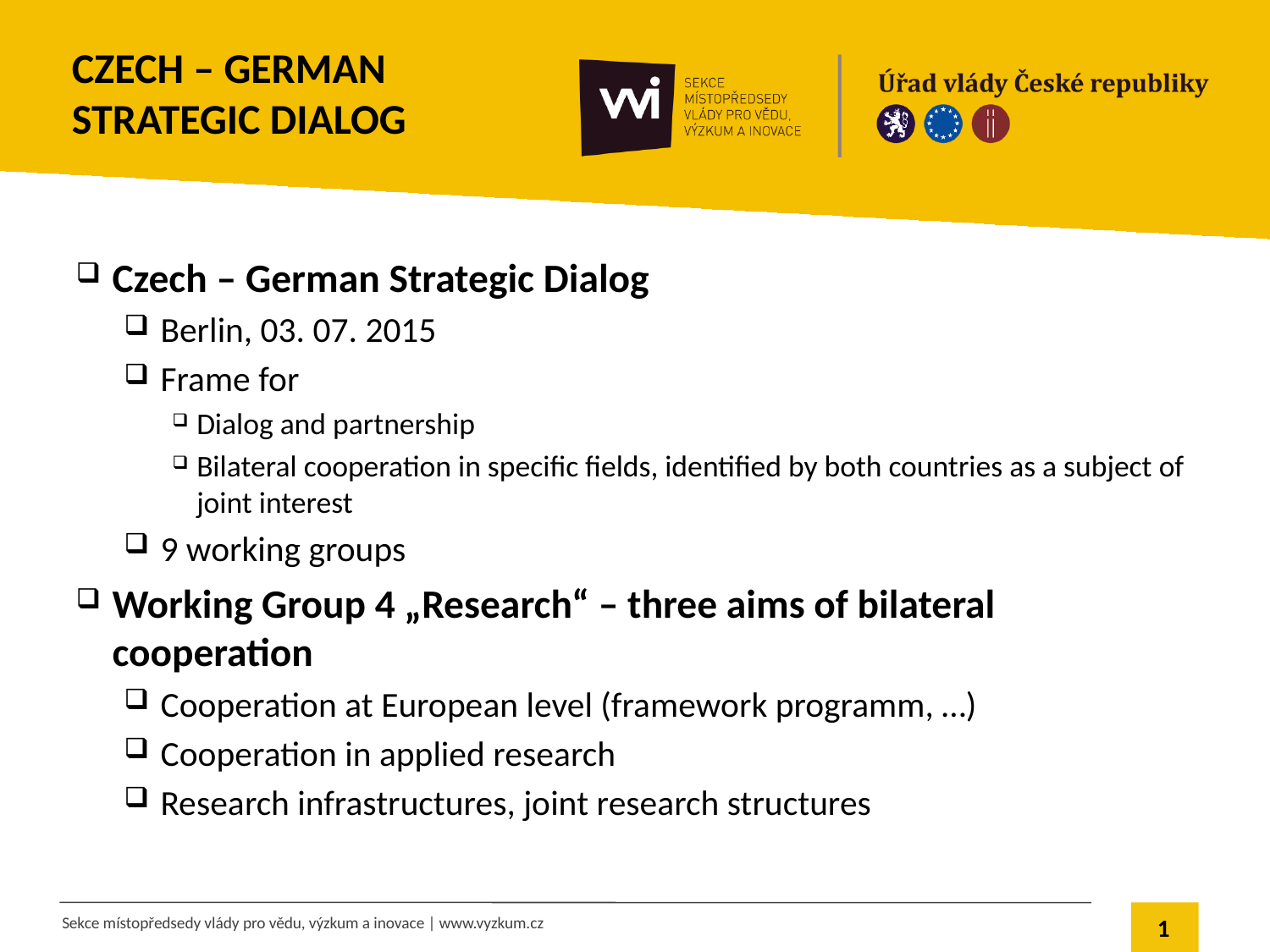

# Czech – German strategic dialog
Czech – German Strategic Dialog
Berlin, 03. 07. 2015
Frame for
Dialog and partnership
Bilateral cooperation in specific fields, identified by both countries as a subject of joint interest
9 working groups
Working Group 4 „Research“ – three aims of bilateral cooperation
Cooperation at European level (framework programm, …)
Cooperation in applied research
Research infrastructures, joint research structures

1